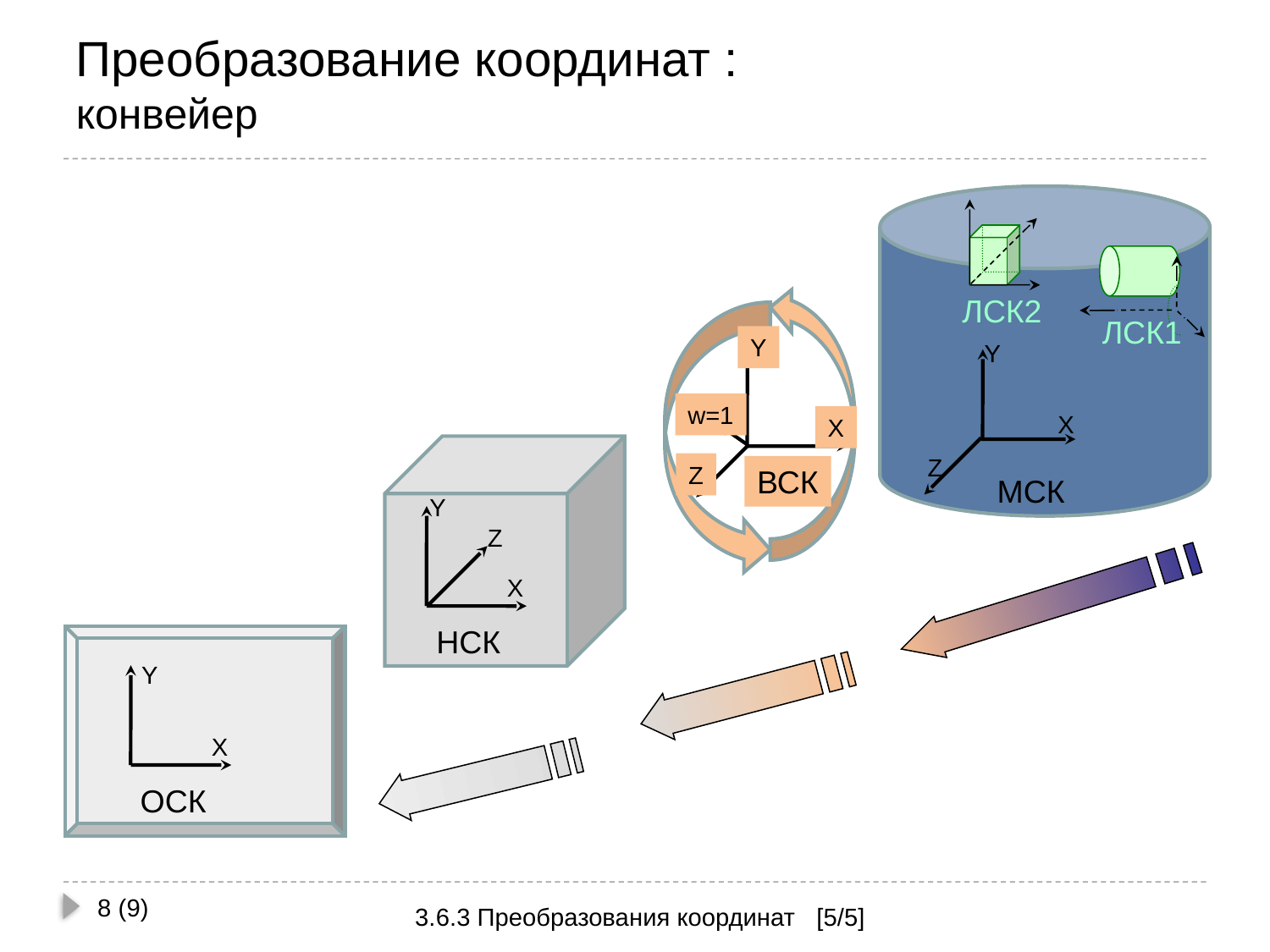

# Преобразование координат : конвейер

ЛСК2

ЛСК1

Y

w=1

X

Z
ВСК
Y

X

Z
МСК

Y

Z

X
НСК

Y

X
ОСК

8 (9)
3.6.3 Преобразования координат   [5/5]